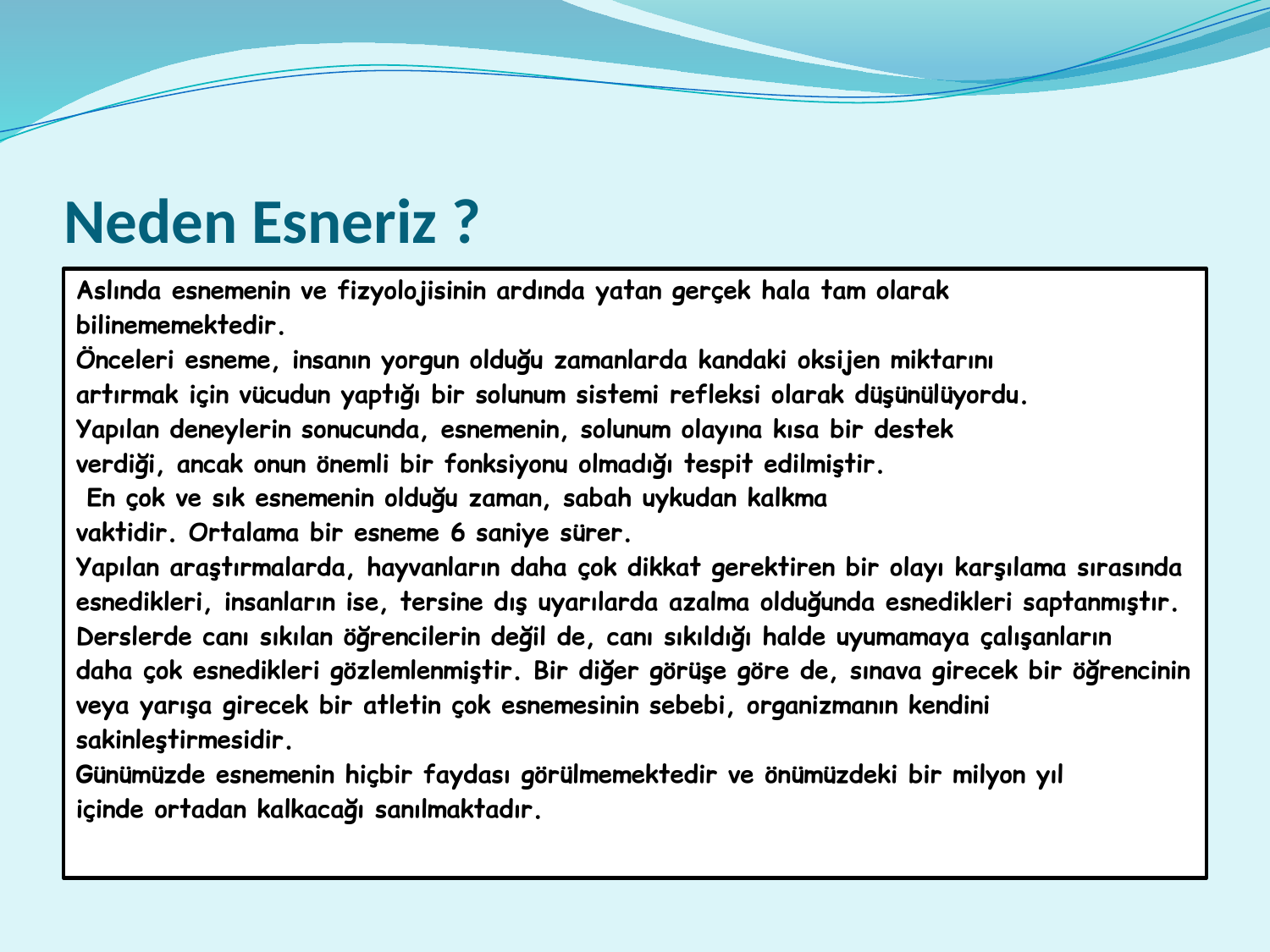

# Neden Esneriz ?
Aslında esnemenin ve fizyolojisinin ardında yatan gerçek hala tam olarak
bilinememektedir.
Önceleri esneme, insanın yorgun olduğu zamanlarda kandaki oksijen miktarını
artırmak için vücudun yaptığı bir solunum sistemi refleksi olarak düşünülüyordu.
Yapılan deneylerin sonucunda, esnemenin, solunum olayına kısa bir destek
verdiği, ancak onun önemli bir fonksiyonu olmadığı tespit edilmiştir.
 En çok ve sık esnemenin olduğu zaman, sabah uykudan kalkma
vaktidir. Ortalama bir esneme 6 saniye sürer.
Yapılan araştırmalarda, hayvanların daha çok dikkat gerektiren bir olayı karşılama sırasında
esnedikleri, insanların ise, tersine dış uyarılarda azalma olduğunda esnedikleri saptanmıştır.
Derslerde canı sıkılan öğrencilerin değil de, canı sıkıldığı halde uyumamaya çalışanların
daha çok esnedikleri gözlemlenmiştir. Bir diğer görüşe göre de, sınava girecek bir öğrencinin
veya yarışa girecek bir atletin çok esnemesinin sebebi, organizmanın kendini
sakinleştirmesidir.
Günümüzde esnemenin hiçbir faydası görülmemektedir ve önümüzdeki bir milyon yıl
içinde ortadan kalkacağı sanılmaktadır.